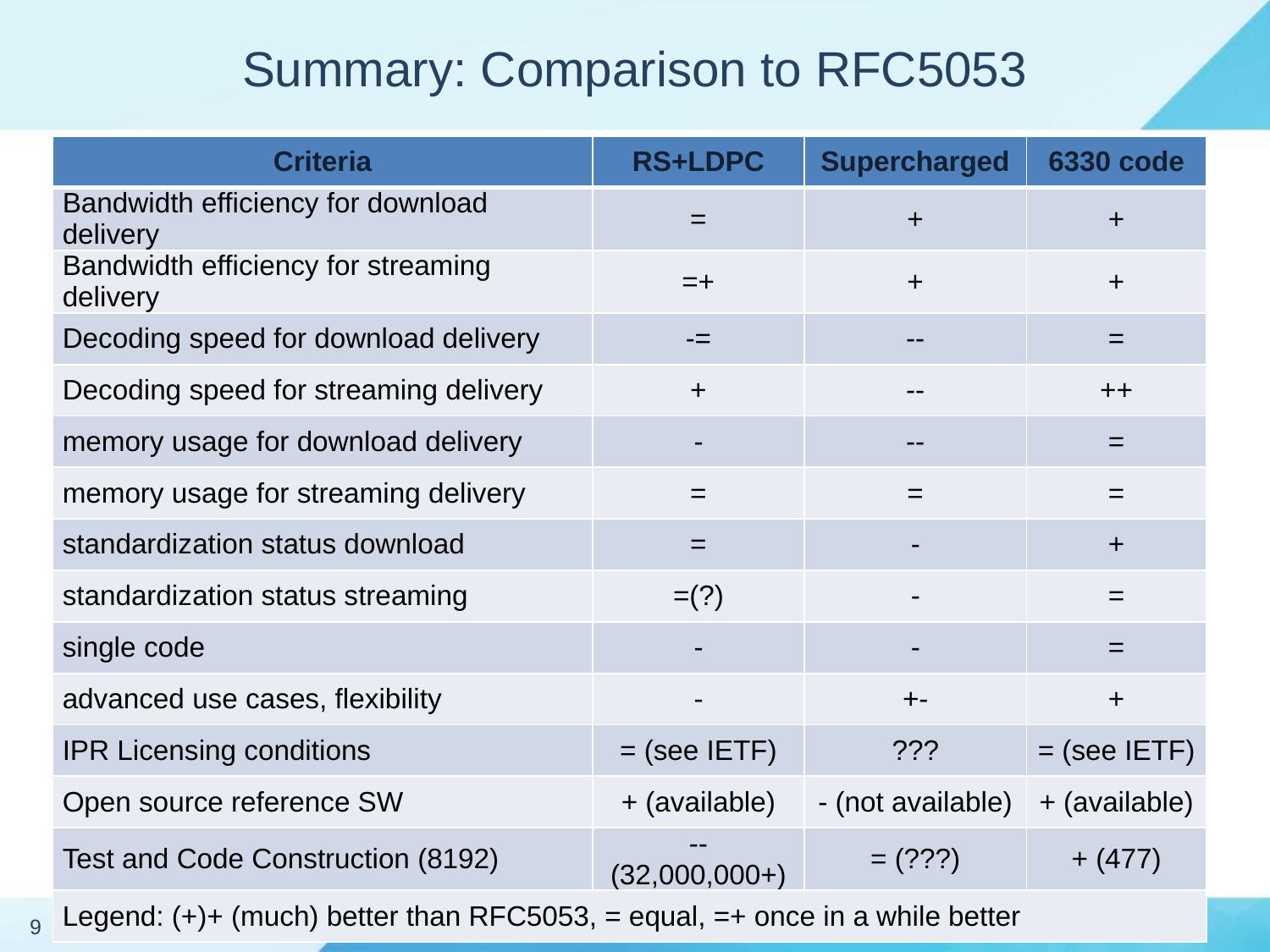

# Summary: Comparison to RFC5053
| Criteria | RS+LDPC | Supercharged | 6330 code |
| --- | --- | --- | --- |
| Bandwidth efficiency for download delivery | = | + | + |
| Bandwidth efficiency for streaming delivery | =+ | + | + |
| Decoding speed for download delivery | -= | -- | = |
| Decoding speed for streaming delivery | + | -- | ++ |
| memory usage for download delivery | - | -- | = |
| memory usage for streaming delivery | = | = | = |
| standardization status download | = | - | + |
| standardization status streaming | =(?) | - | = |
| single code | - | - | = |
| advanced use cases, flexibility | - | +- | + |
| IPR Licensing conditions | = (see IETF) | ??? | = (see IETF) |
| Open source reference SW | + (available) | - (not available) | + (available) |
| Test and Code Construction (8192) | -- (32,000,000+) | = (???) | + (477) |
| Legend: (+)+ (much) better than RFC5053, = equal, =+ once in a while better |  |  |  |
9